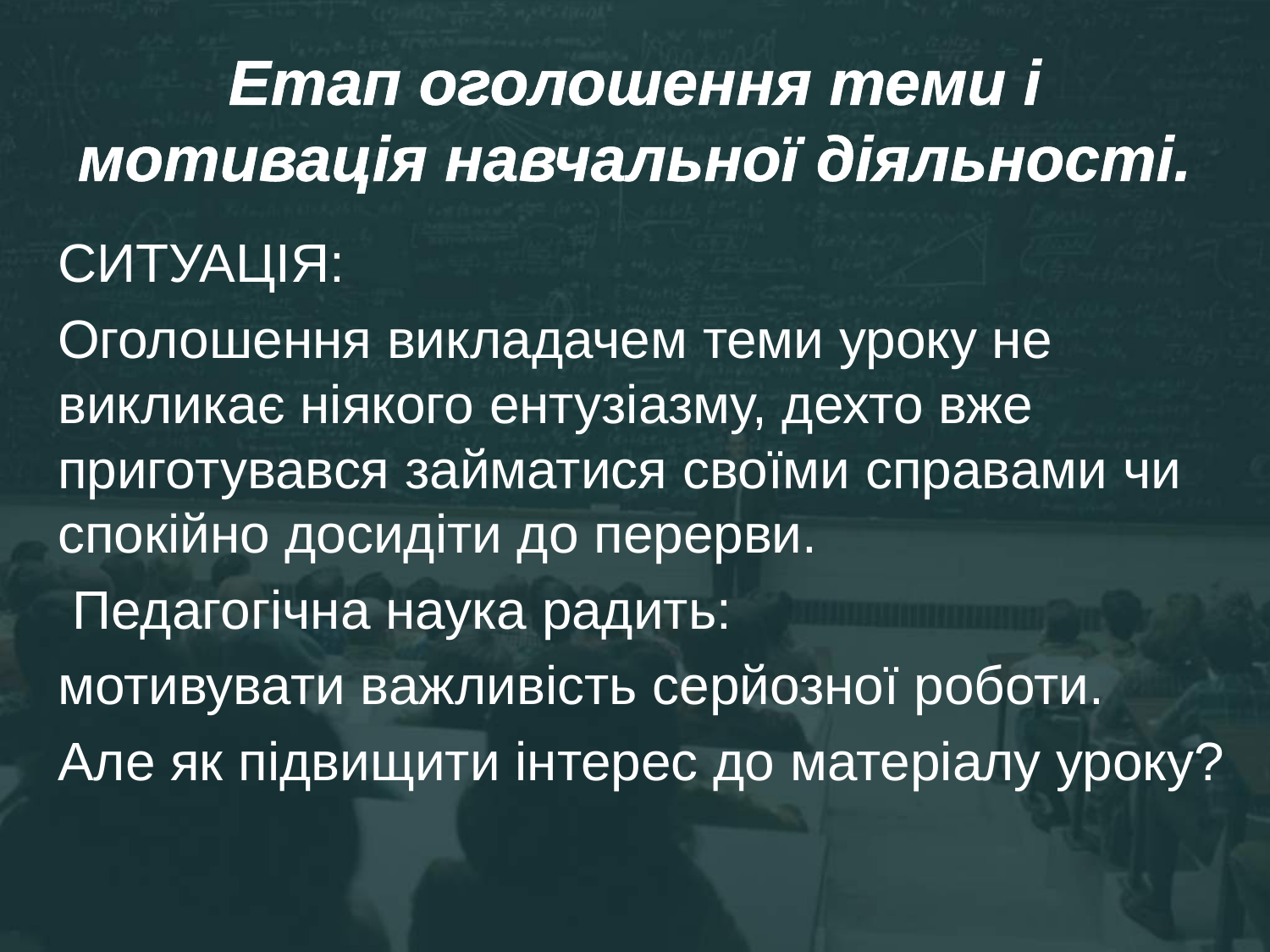

# Етап оголошення теми і мотивація навчальної діяльності.
СИТУАЦІЯ:
Оголошення викладачем теми уроку не викликає ніякого ентузіазму, дехто вже приготувався займатися своїми справами чи спокійно досидіти до перерви.
 Педагогічна наука радить:
мотивувати важливість серйозної роботи.
Але як підвищити інтерес до матеріалу уроку?